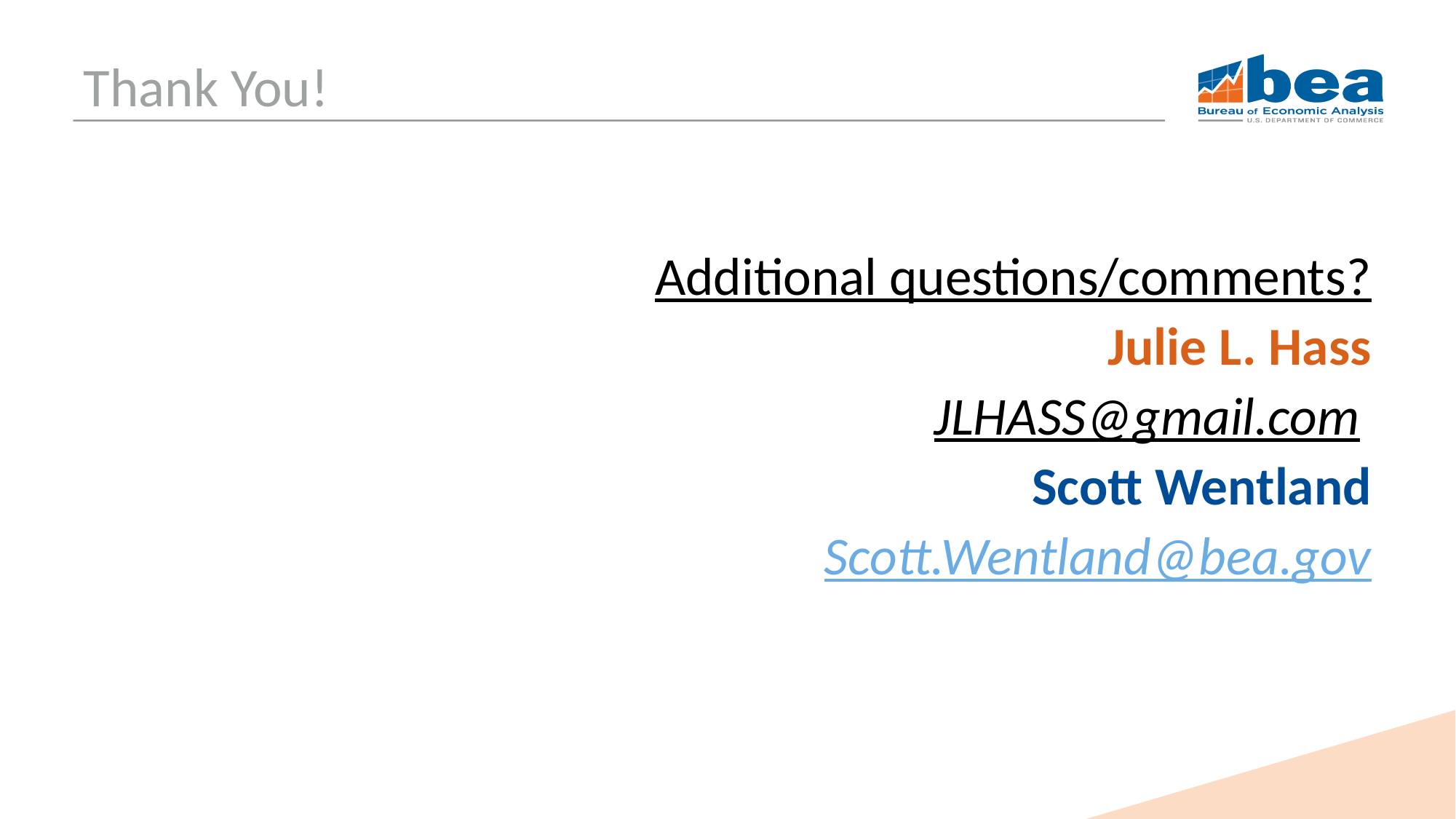

# Thank You!

Additional questions/comments?
Julie L. Hass
JLHASS@gmail.com
Scott Wentland
Scott.Wentland@bea.gov
.
  .